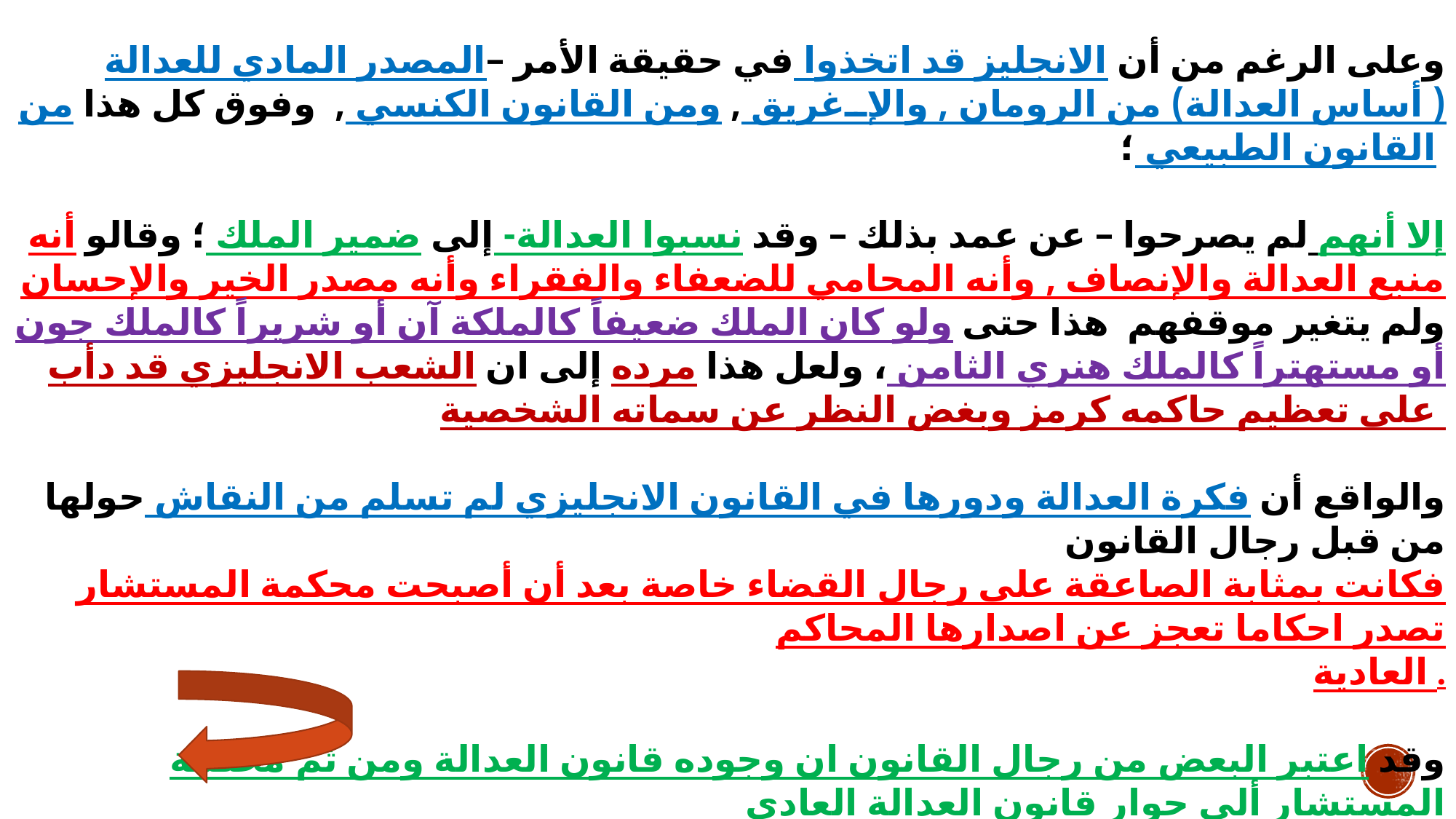

وعلى الرغم من أن الانجليز قد اتخذوا في حقيقة الأمر –المصدر المادي للعدالة ( أساس العدالة) من الرومان , والإغريق , ومن القانون الكنسي ,  وفوق كل هذا من القانون الطبيعي ؛

إلا أنهم لم يصرحوا – عن عمد بذلك – وقد نسبوا العدالة- إلى ضمير الملك ؛ وقالو أنه منبع العدالة والإنصاف , وأنه المحامي للضعفاء والفقراء وأنه مصدر الخير والإحسان ولم يتغير موقفهم  هذا حتى ولو كان الملك ضعيفاً كالملكة آن أو شريراً كالملك جون أو مستهتراً كالملك هنري الثامن ، ولعل هذا مرده إلى ان الشعب الانجليزي قد دأب على تعظيم حاكمه كرمز وبغض النظر عن سماته الشخصية

والواقع أن فكرة العدالة ودورها في القانون الانجليزي لم تسلم من النقاش حولها من قبل رجال القانون
فكانت بمثابة الصاعقة على رجال القضاء خاصة بعد أن أصبحت محكمة المستشار تصدر احكاما تعجز عن اصدارها المحاكم
العادية .

وقد اعتبر البعض من رجال القانون ان وجوده قانون العدالة ومن ثم محكمة المستشار ألى جوار قانون العدالة العادي
والمحاكم العادية يعد تنازعاً في الولاية القضائية ؛
 بينما اعتبر البعض ان قانون العدالة لايعد متناقضا مع القانون العادي بل تكملة النقص الموجود في القانون
العادي أو اصلاح ماكان يظهر فيه من عيوب .
فقانون العدالة هو احد ملاحق القانون العادي .